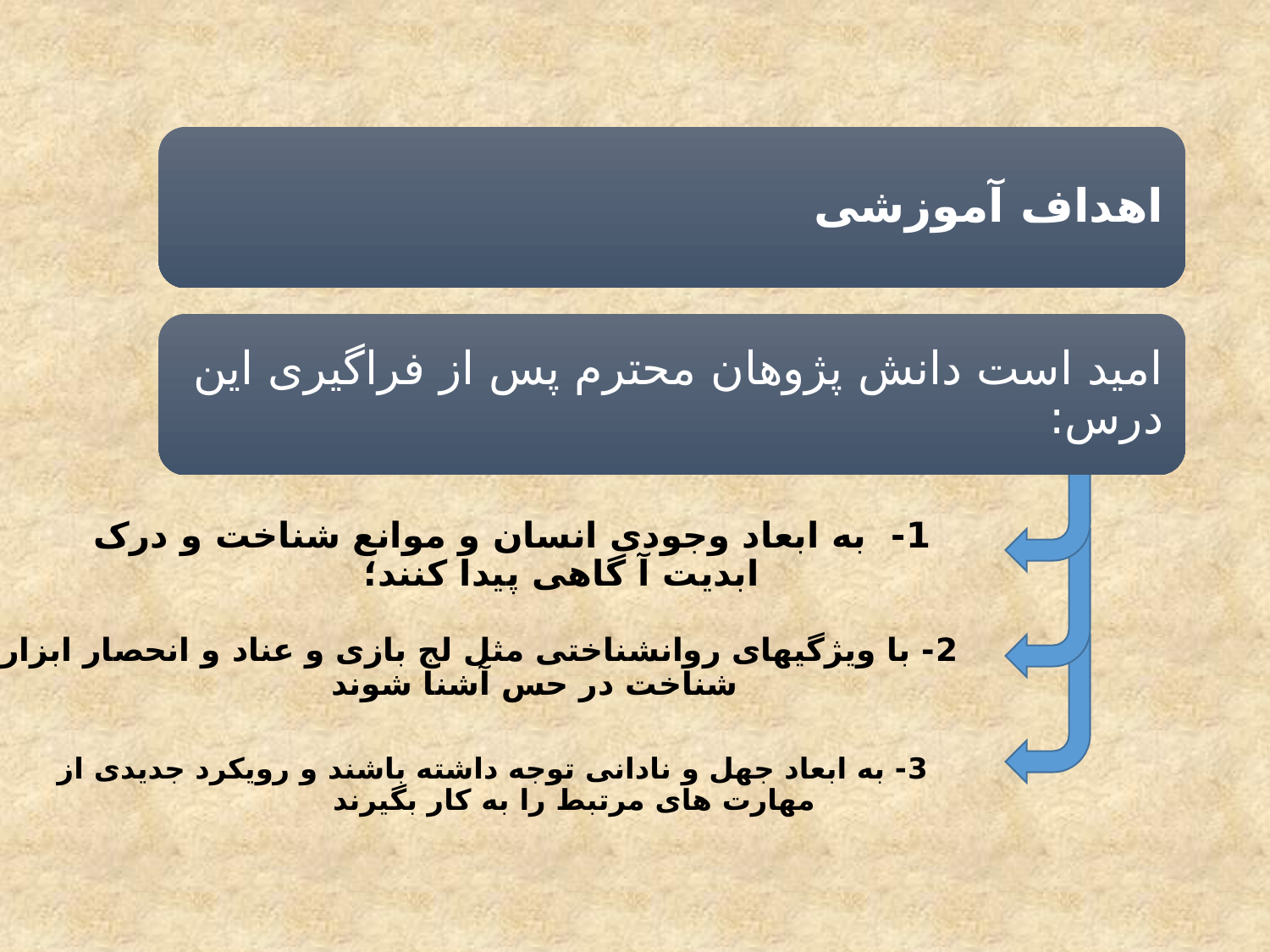

اهداف آموزشی
امید است دانش پژوهان محترم پس از فراگیری این درس:

# 1-  به ابعاد وجودی انسان و موانع شناخت و درک ابدیت آ گاهی پیدا کنند؛

          2- با ویژگیهای روانشناختی مثل لج بازی و عناد و انحصار ابزار شناخت در حس آشنا شوند

                      3- به ابعاد جهل و نادانی توجه داشته باشند و رویکرد جدیدی از مهارت های مرتبط را به کار بگیرند